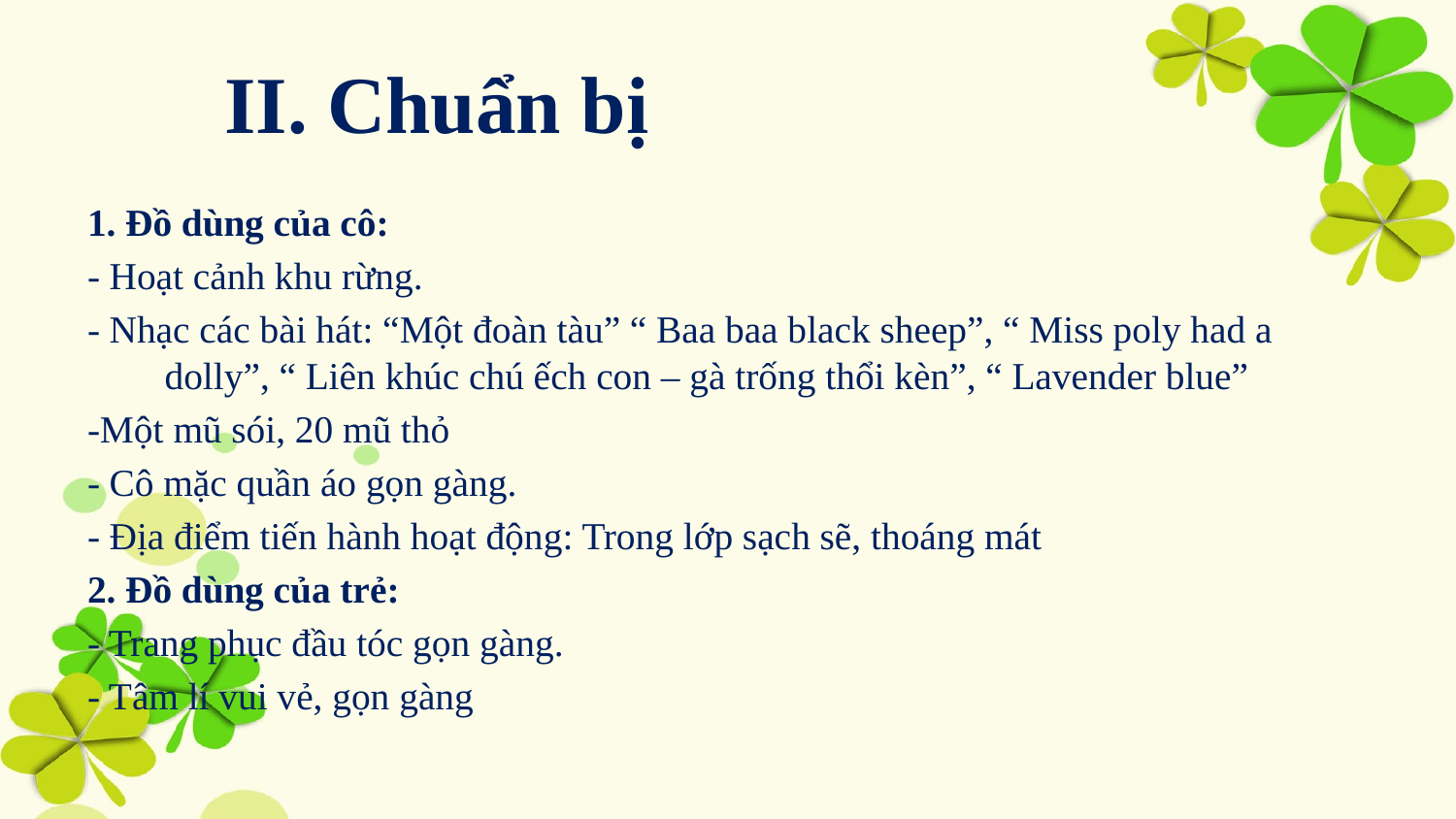

# II. Chuẩn bị
1. Đồ dùng của cô:
- Hoạt cảnh khu rừng.
- Nhạc các bài hát: “Một đoàn tàu” “ Baa baa black sheep”, “ Miss poly had a dolly”, “ Liên khúc chú ếch con – gà trống thổi kèn”, “ Lavender blue”
-Một mũ sói, 20 mũ thỏ
- Cô mặc quần áo gọn gàng.
- Địa điểm tiến hành hoạt động: Trong lớp sạch sẽ, thoáng mát
2. Đồ dùng của trẻ:
- Trang phục đầu tóc gọn gàng.
- Tâm lí vui vẻ, gọn gàng